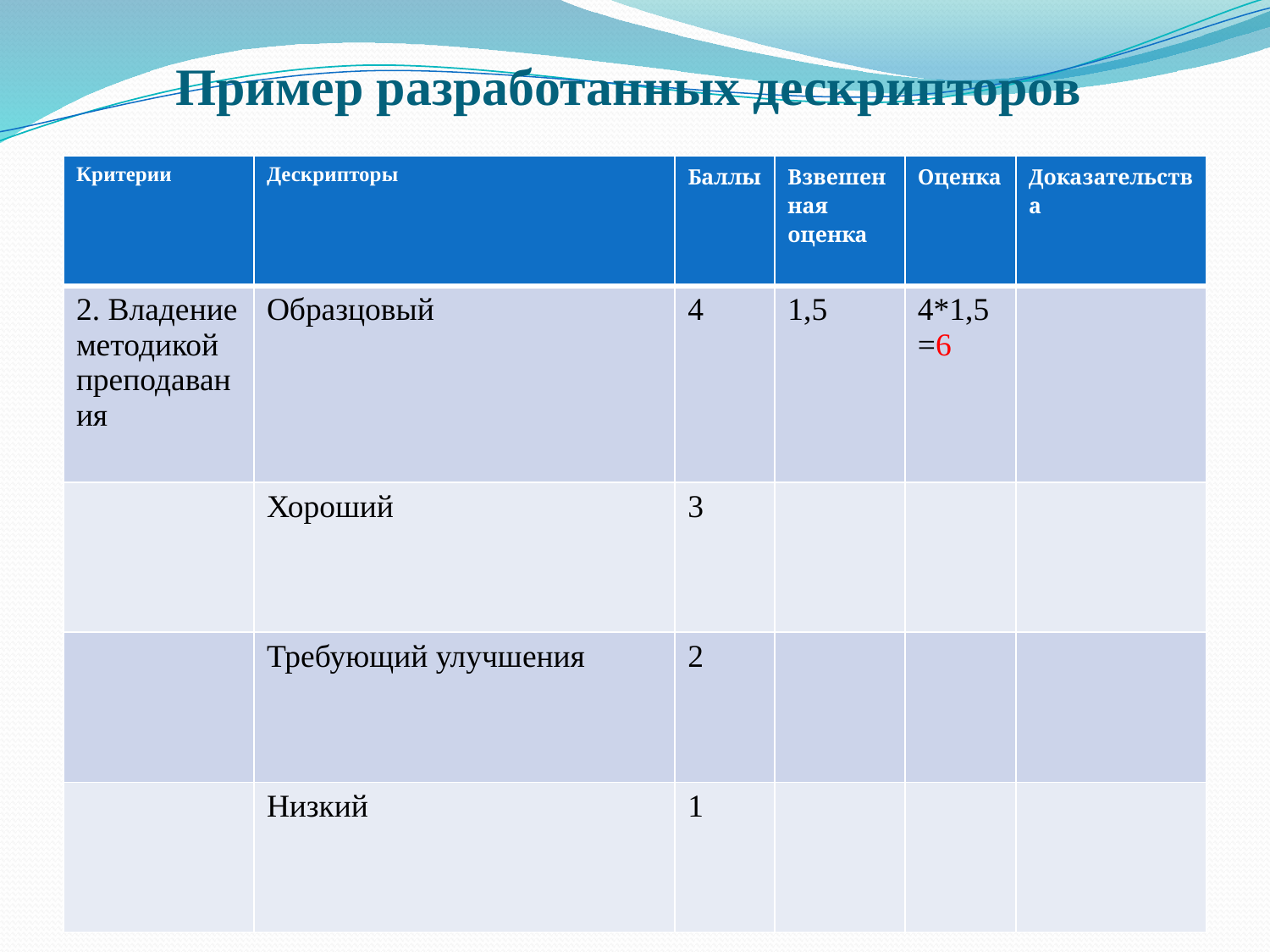

Пример разработанных дескрипторов
| Критерии | Дескрипторы | Баллы | Взвешенная оценка | Оценка | Доказательства |
| --- | --- | --- | --- | --- | --- |
| 2. Владение методикой преподавания | Образцовый | 4 | 1,5 | 4\*1,5=6 |  |
|  | Хороший | 3 |  |  |  |
|  | Требующий улучшения | 2 |  |  |  |
|  | Низкий | 1 |  |  |  |